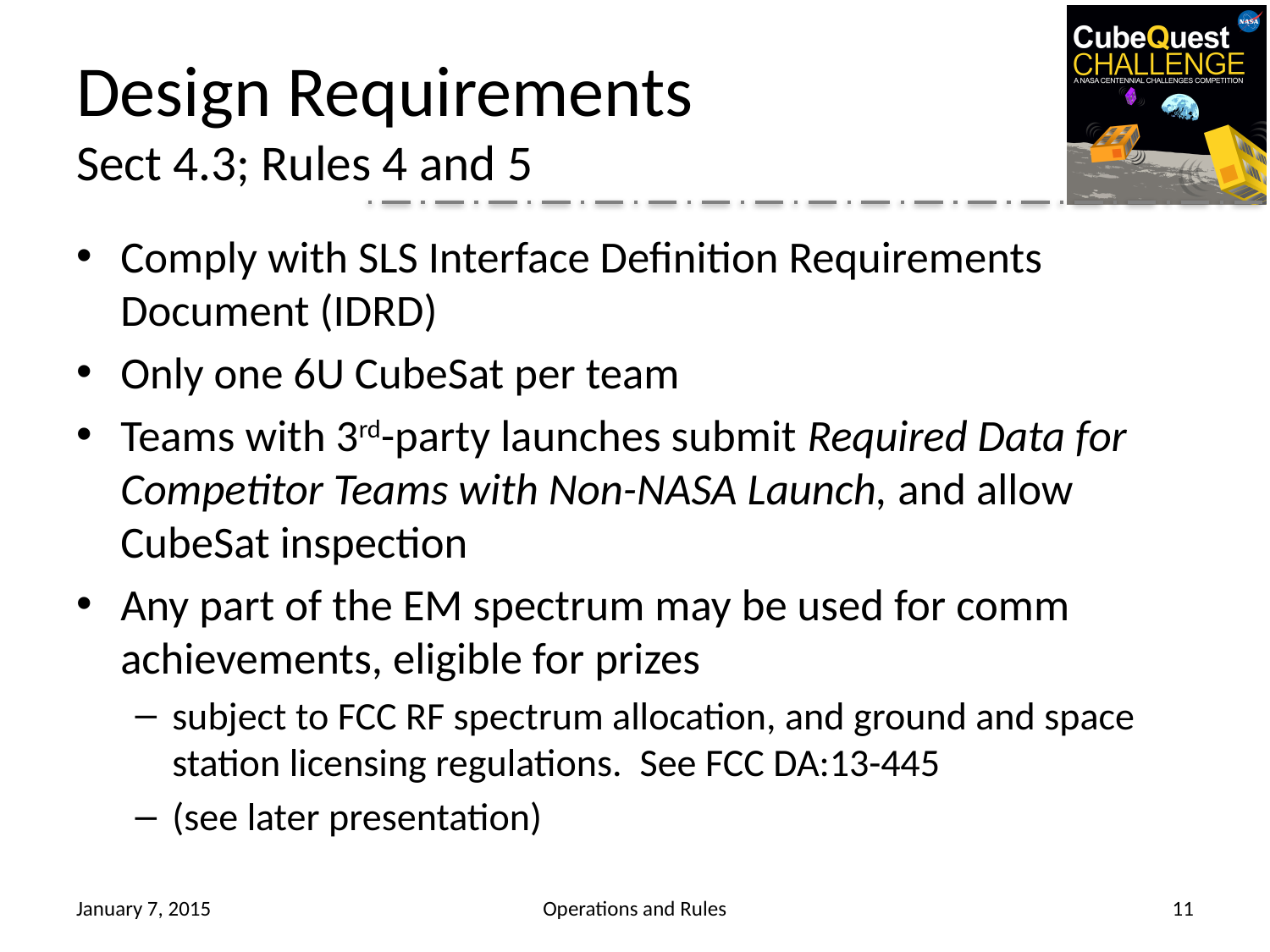

# Design Requirements Sect 4.3; Rules 4 and 5
Comply with SLS Interface Definition Requirements Document (IDRD)
Only one 6U CubeSat per team
Teams with 3rd-party launches submit Required Data for Competitor Teams with Non-NASA Launch, and allow CubeSat inspection
Any part of the EM spectrum may be used for comm achievements, eligible for prizes
subject to FCC RF spectrum allocation, and ground and space station licensing regulations.  See FCC DA:13-445
(see later presentation)

January 7, 2015
Operations and Rules
11